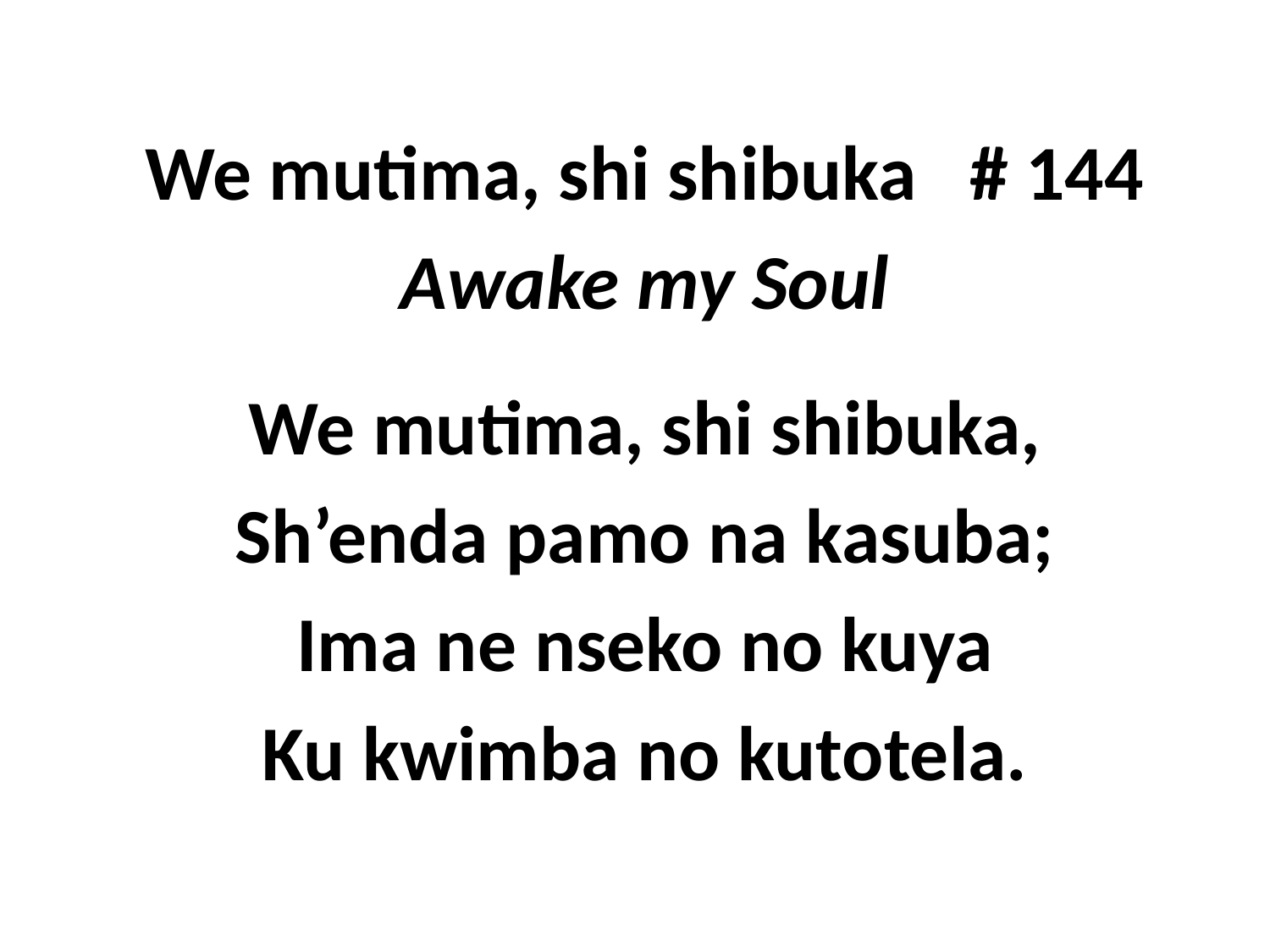

We mutima, shi shibuka   # 144
Awake my Soul

We mutima, shi shibuka,
Sh’enda pamo na kasuba;
Ima ne nseko no kuya
Ku kwimba no kutotela.